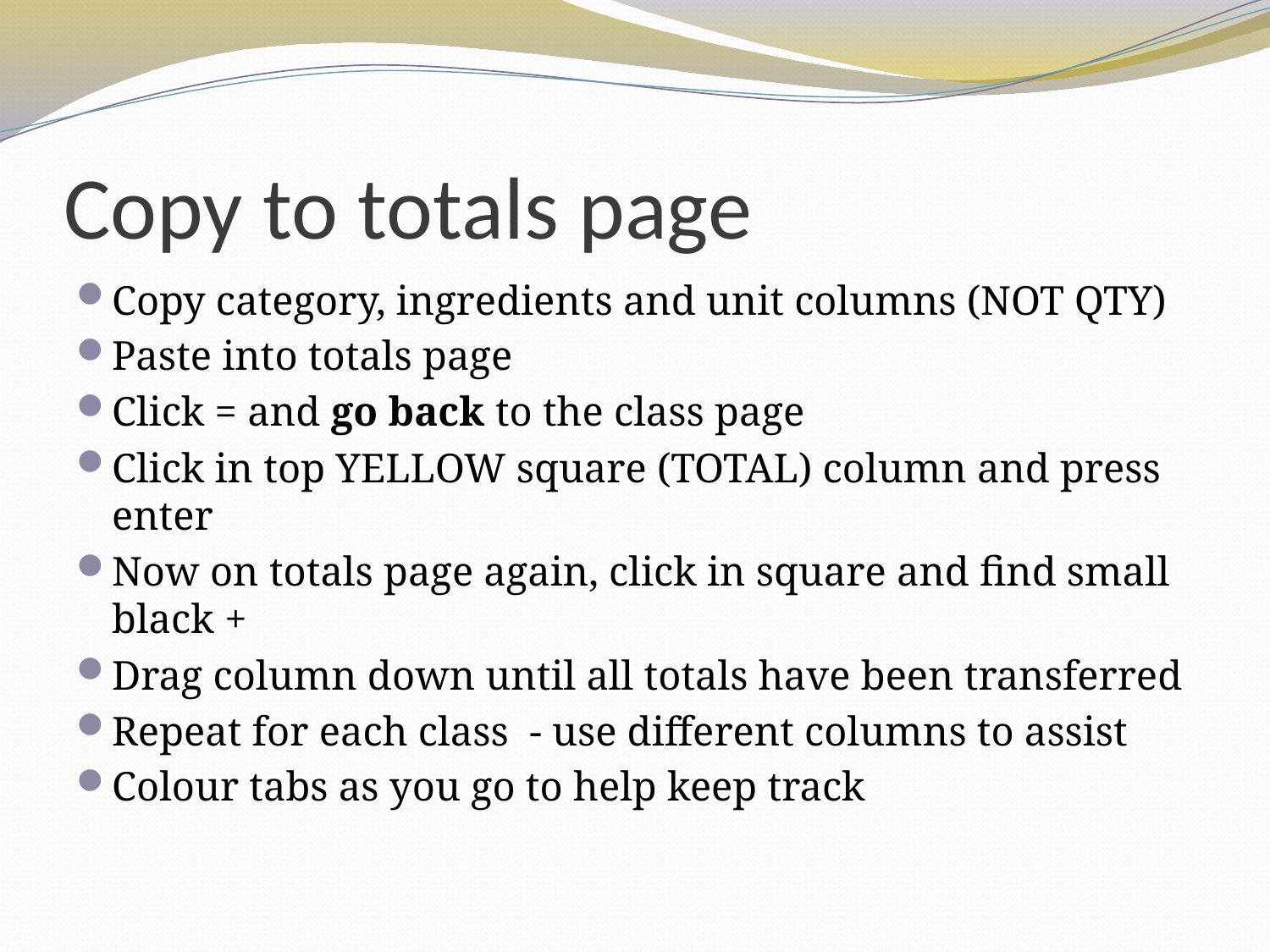

# Copy to totals page
Copy category, ingredients and unit columns (NOT QTY)
Paste into totals page
Click = and go back to the class page
Click in top YELLOW square (TOTAL) column and press enter
Now on totals page again, click in square and find small black +
Drag column down until all totals have been transferred
Repeat for each class  - use different columns to assist
Colour tabs as you go to help keep track